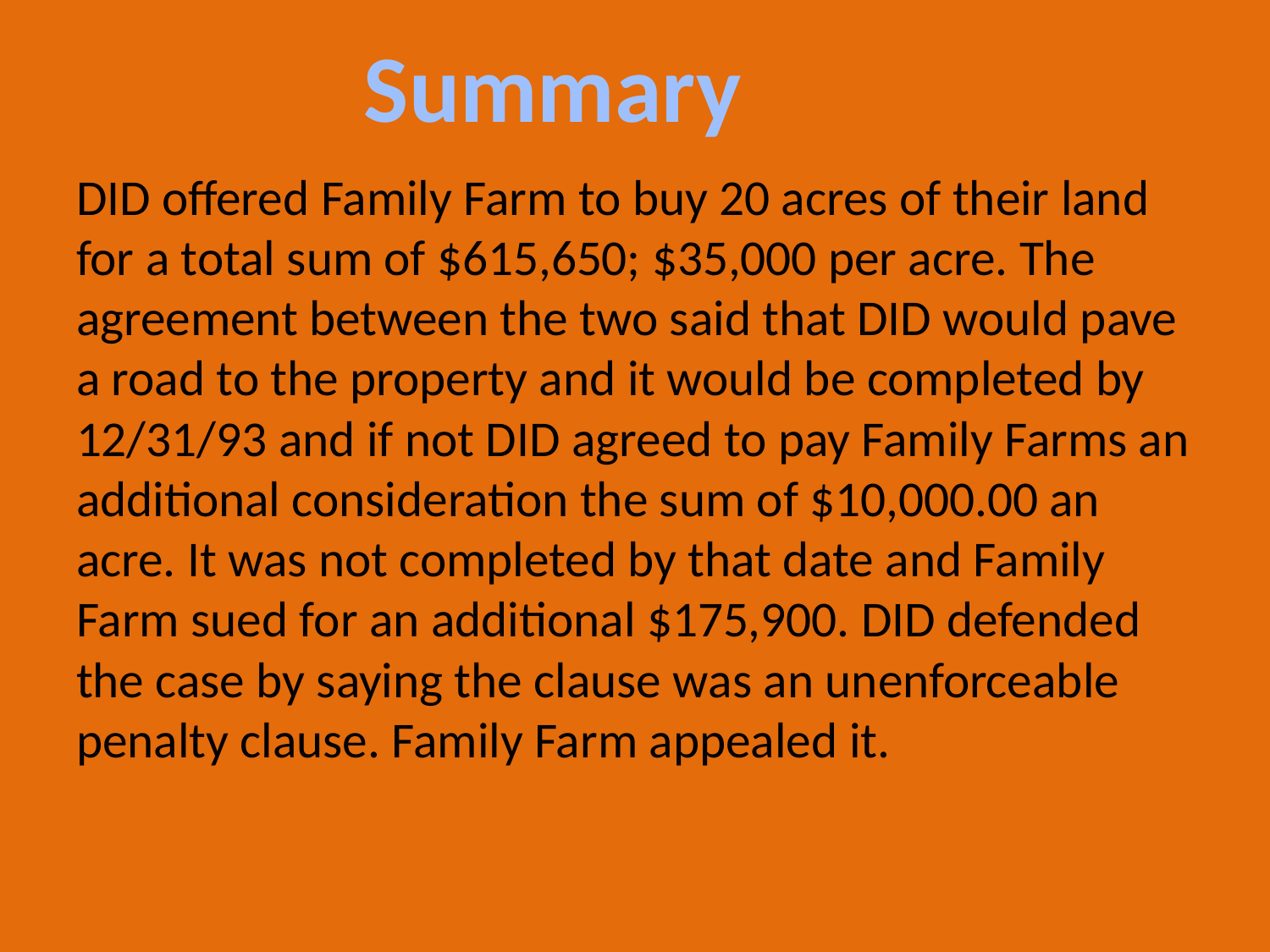

Summary
DID offered Family Farm to buy 20 acres of their land for a total sum of $615,650; $35,000 per acre. The agreement between the two said that DID would pave a road to the property and it would be completed by 12/31/93 and if not DID agreed to pay Family Farms an additional consideration the sum of $10,000.00 an acre. It was not completed by that date and Family Farm sued for an additional $175,900. DID defended the case by saying the clause was an unenforceable penalty clause. Family Farm appealed it.